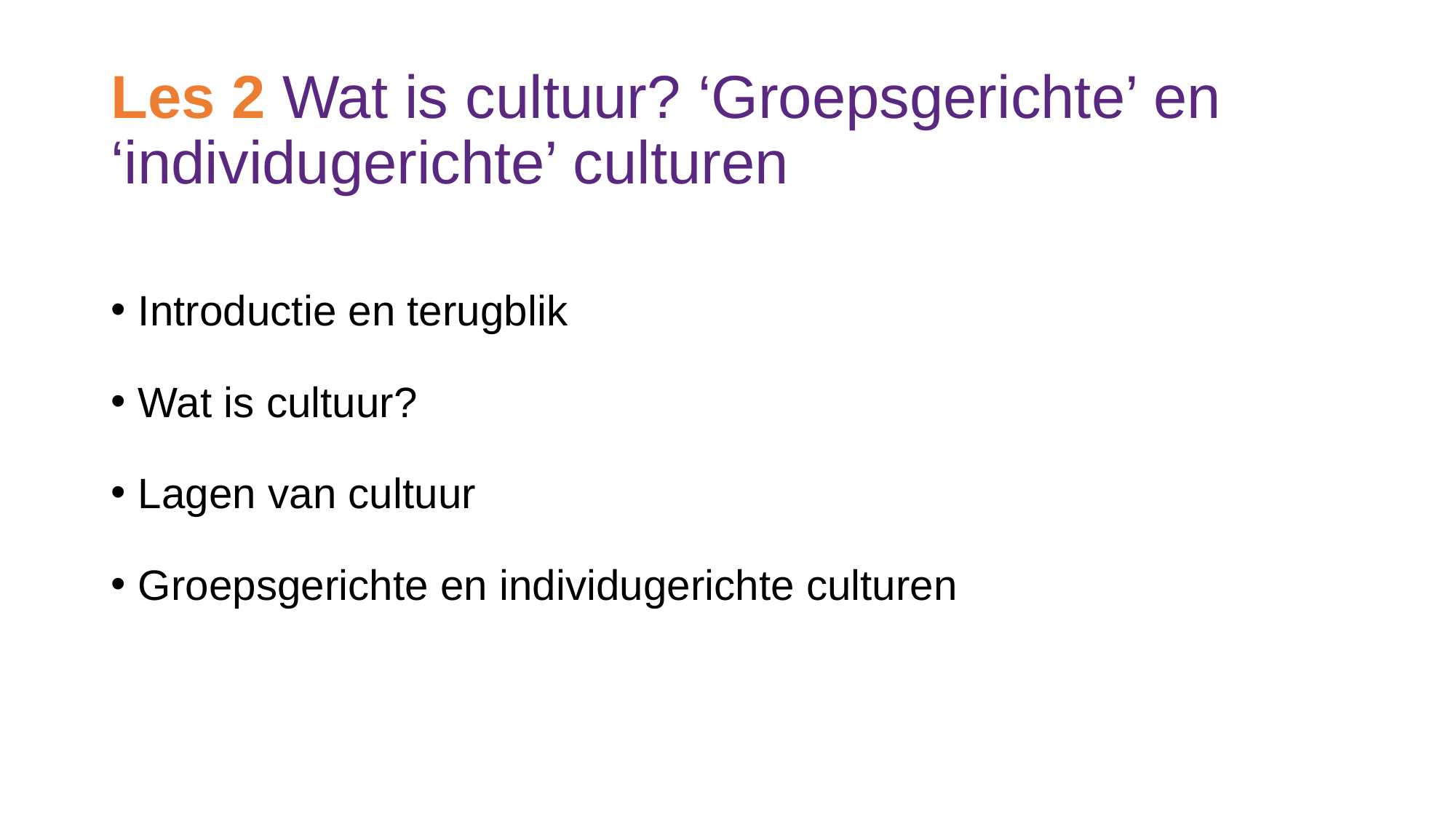

Les 2 Wat is cultuur? ‘Groepsgerichte’ en ‘individugerichte’ culturen
Introductie en terugblik
Wat is cultuur?
Lagen van cultuur
Groepsgerichte en individugerichte culturen